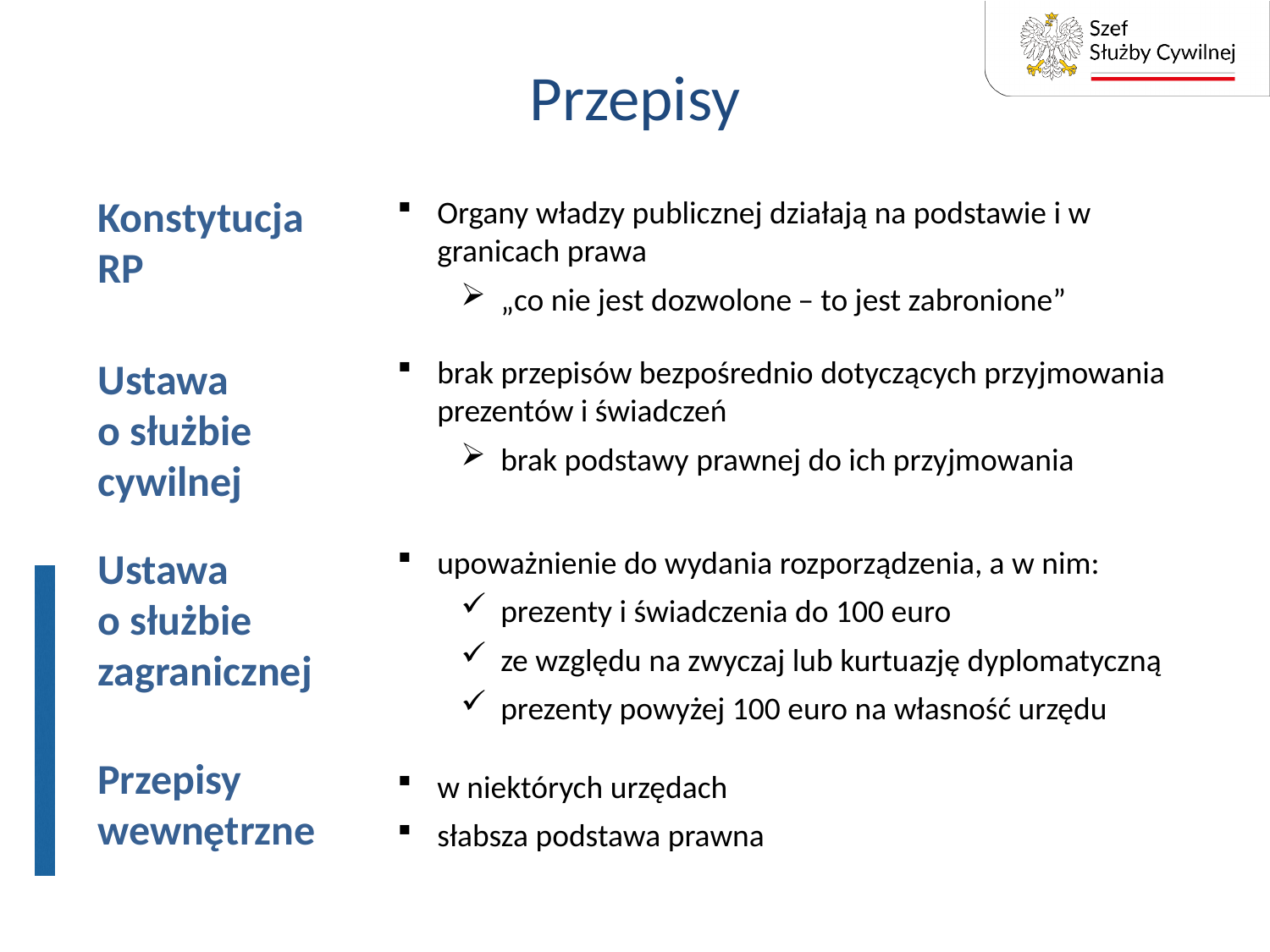

# Przepisy
Konstytucja RP
Organy władzy publicznej działają na podstawie i w granicach prawa
„co nie jest dozwolone  ̶  to jest zabronione”
Ustawa
o służbie cywilnej
brak przepisów bezpośrednio dotyczących przyjmowania prezentów i świadczeń
brak podstawy prawnej do ich przyjmowania
Ustawa
o służbie zagranicznej
upoważnienie do wydania rozporządzenia, a w nim:
prezenty i świadczenia do 100 euro
ze względu na zwyczaj lub kurtuazję dyplomatyczną
prezenty powyżej 100 euro na własność urzędu
Przepisy wewnętrzne
w niektórych urzędach
słabsza podstawa prawna